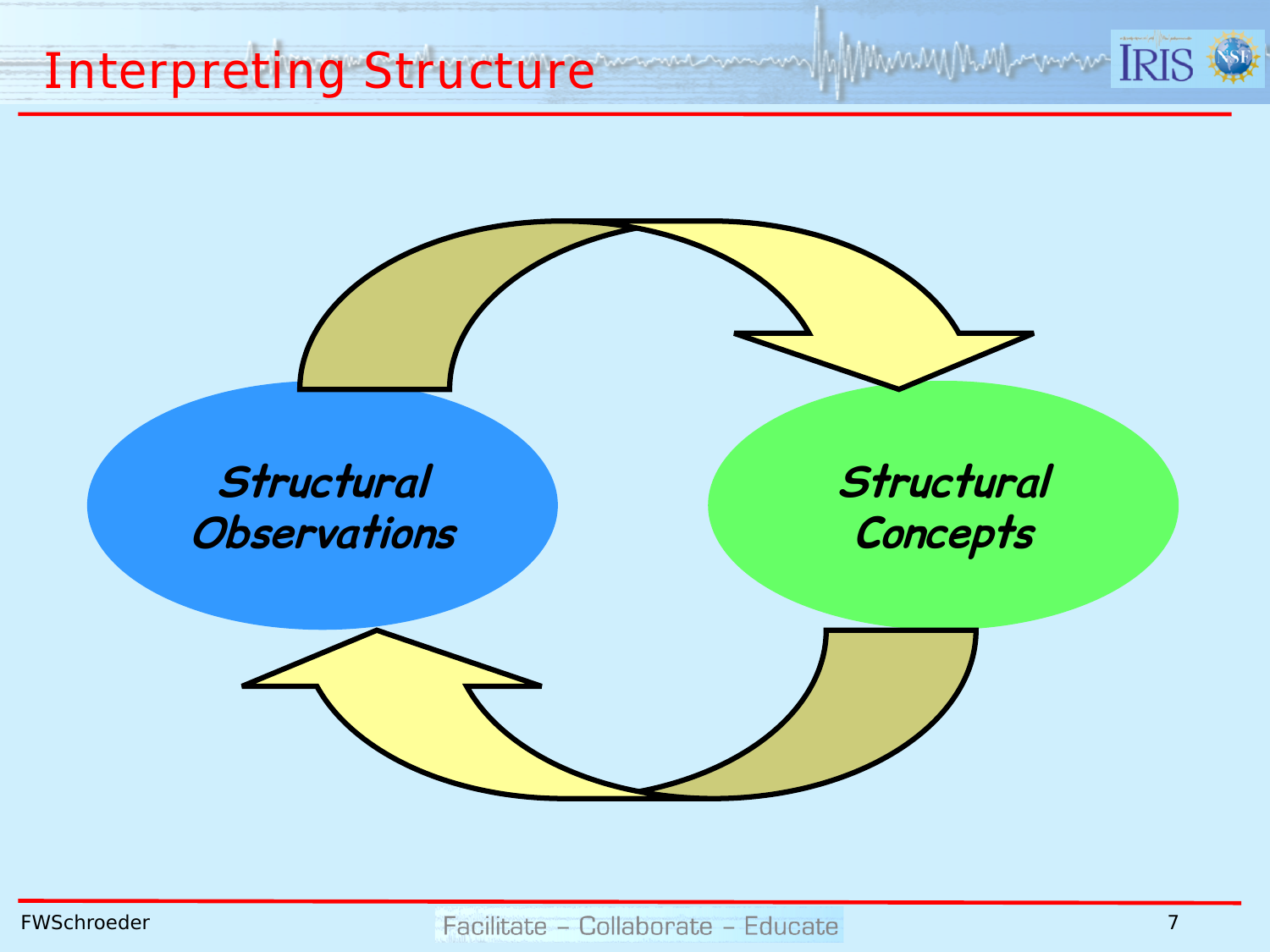

# Interpreting Structure

Structural
Observations

Structural
Concepts